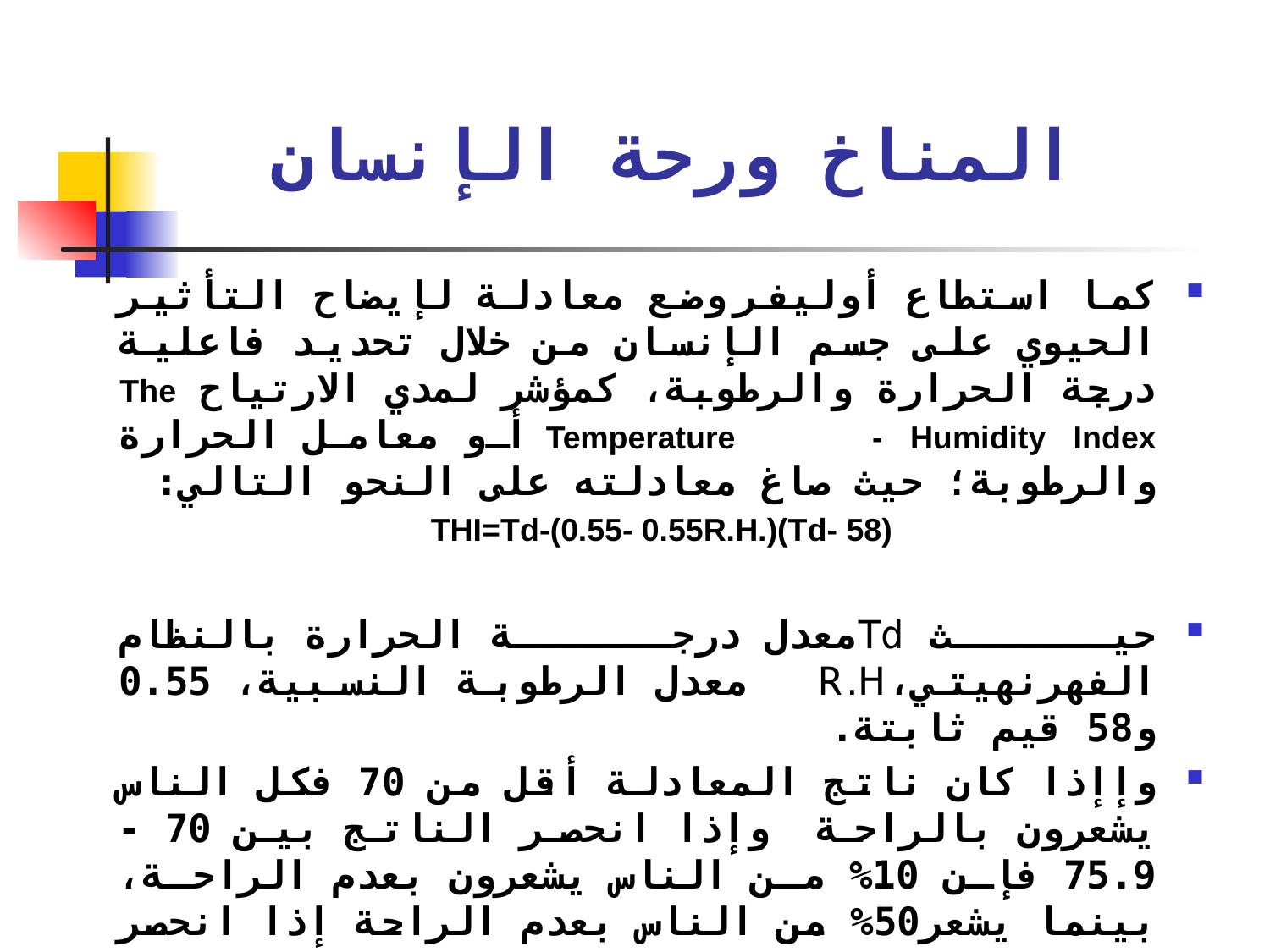

# المناخ ورحة الإنسان
كما استطاع أوليفر وضع معادلة لإيضاح التأثير الحيوي على جسم الإنسان من خلال تحديد فاعلية درجة الحرارة والرطوبة، كمؤشر لمدي الارتياح The Temperature     - Humidity Index  أو معامل الحرارة والرطوبة؛ حيث صاغ معادلته على النحو التالي:
THI=Td-(0.55- 0.55R.H.)(Td- 58)

حيث Tdمعدل درجة الحرارة بالنظام الفهرنهيتي،R.H   معدل الرطوبة النسبية، 0.55 و58 قيم ثابتة.
وإإذا كان ناتج المعادلة أقل من 70 فكل الناس يشعرون بالراحة  وإذا انحصر الناتج بين 70 - 75.9 فإن 10% من الناس يشعرون بعدم الراحة، بينما يشعر50% من الناس بعدم الراحة إذا انحصر الناتج بين 76 -  79.9، في حين يشعر معظم  الناس بعدم الراحة والضيق إذا زاد الناتج عن 80.